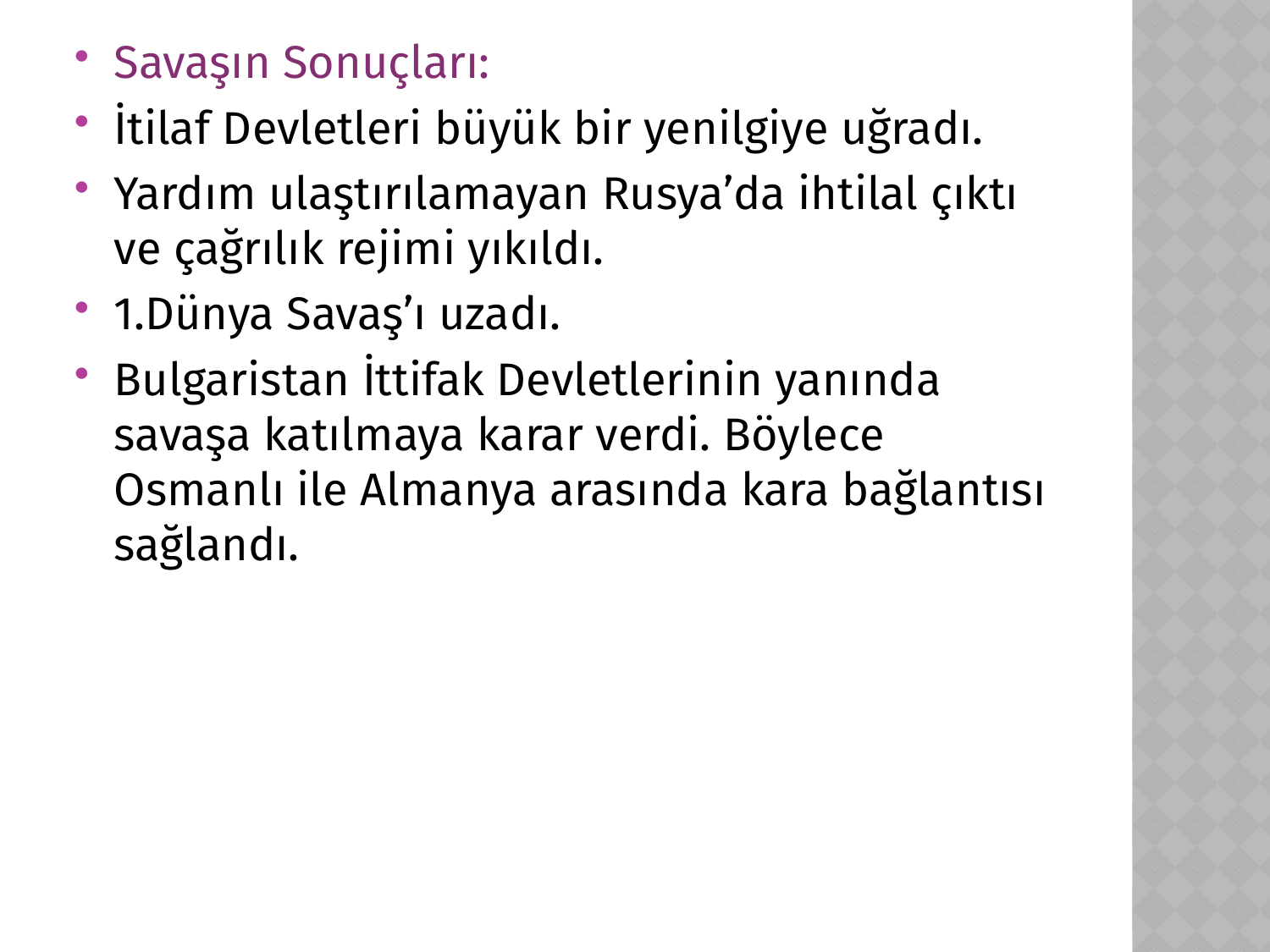

Savaşın Sonuçları:
İtilaf Devletleri büyük bir yenilgiye uğradı.
Yardım ulaştırılamayan Rusya’da ihtilal çıktı ve çağrılık rejimi yıkıldı.
1.Dünya Savaş’ı uzadı.
Bulgaristan İttifak Devletlerinin yanında savaşa katılmaya karar verdi. Böylece Osmanlı ile Almanya arasında kara bağlantısı sağlandı.